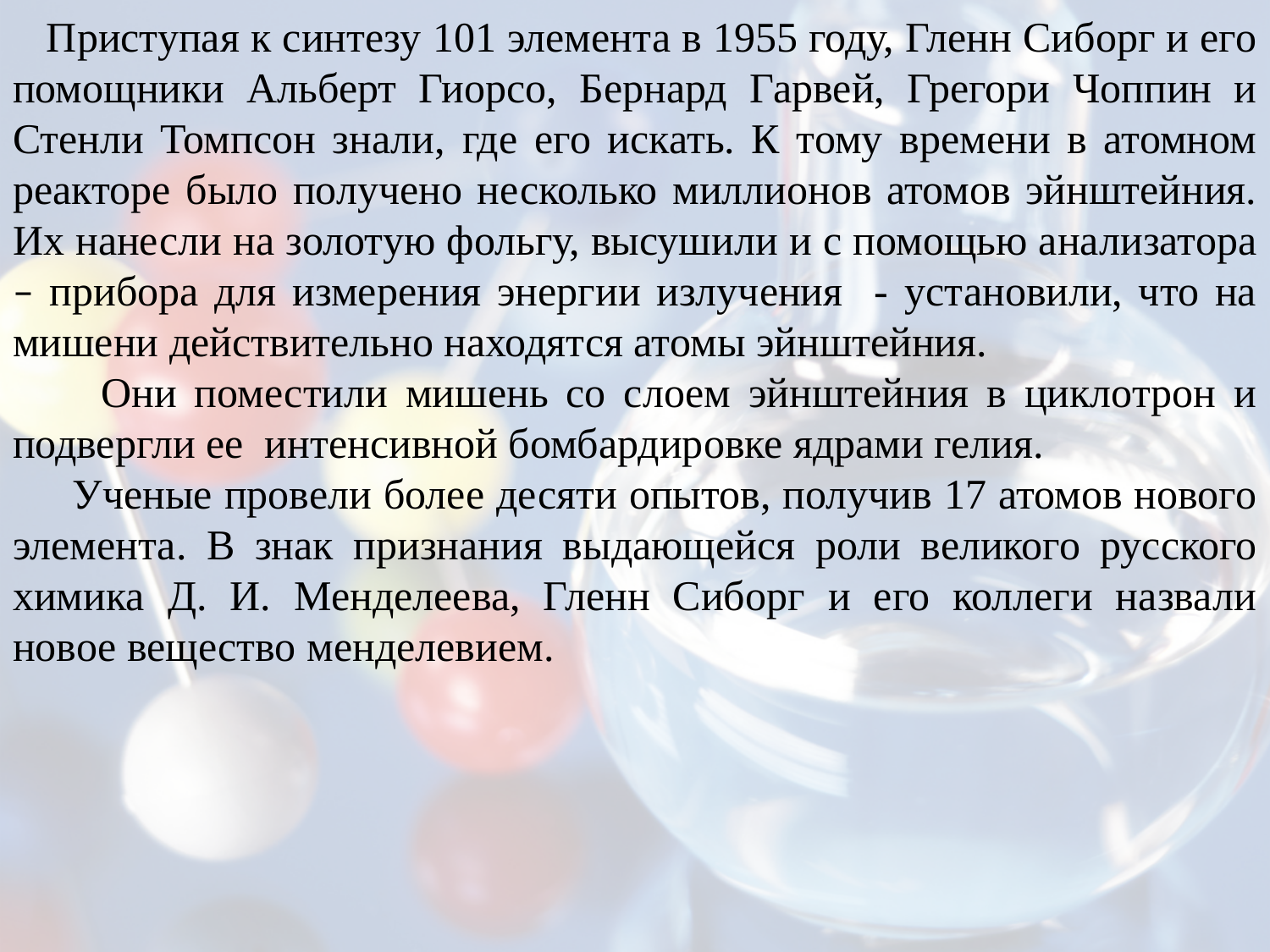

Приступая к синтезу 101 элемента в 1955 году, Гленн Сиборг и его помощники Альберт Гиорсо, Бернард Гарвей, Грегори Чоппин и Стенли Томпсон знали, где его искать. К тому времени в атомном реакторе было получено несколько миллионов атомов эйнштейния. Их нанесли на золотую фольгу, высушили и с помощью анализатора – прибора для измерения энергии излучения  - установили, что на мишени действительно находятся атомы эйнштейния.
     Они поместили мишень со слоем эйнштейния в циклотрон и подвергли ее  интенсивной бомбардировке ядрами гелия.
     Ученые провели более десяти опытов, получив 17 атомов нового элемента. В знак признания выдающейся роли великого русского химика Д. И. Менделеева, Гленн Сиборг и его коллеги назвали новое вещество менделевием.